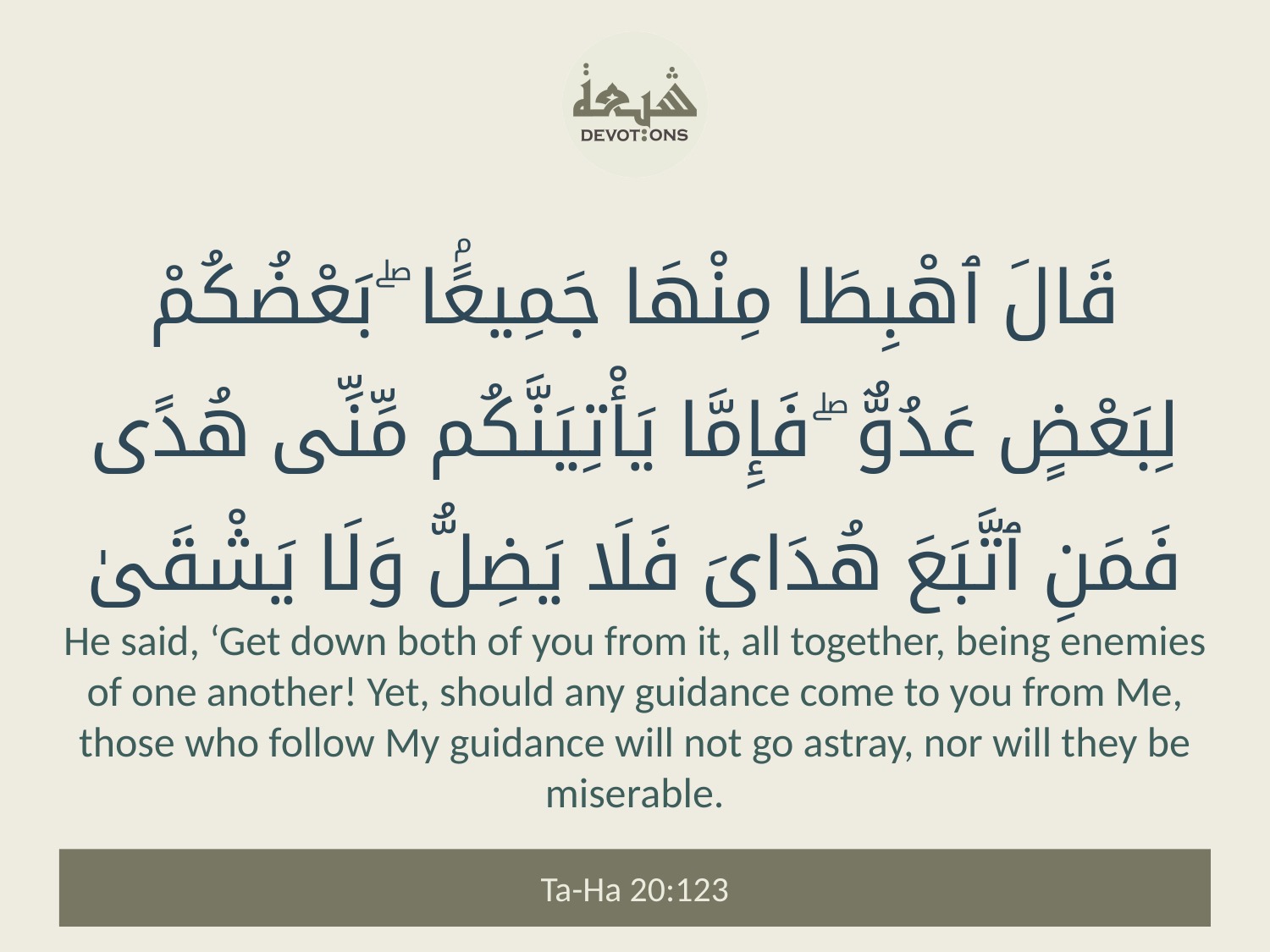

قَالَ ٱهْبِطَا مِنْهَا جَمِيعًۢا ۖ بَعْضُكُمْ لِبَعْضٍ عَدُوٌّ ۖ فَإِمَّا يَأْتِيَنَّكُم مِّنِّى هُدًى فَمَنِ ٱتَّبَعَ هُدَاىَ فَلَا يَضِلُّ وَلَا يَشْقَىٰ
He said, ‘Get down both of you from it, all together, being enemies of one another! Yet, should any guidance come to you from Me, those who follow My guidance will not go astray, nor will they be miserable.
Ta-Ha 20:123